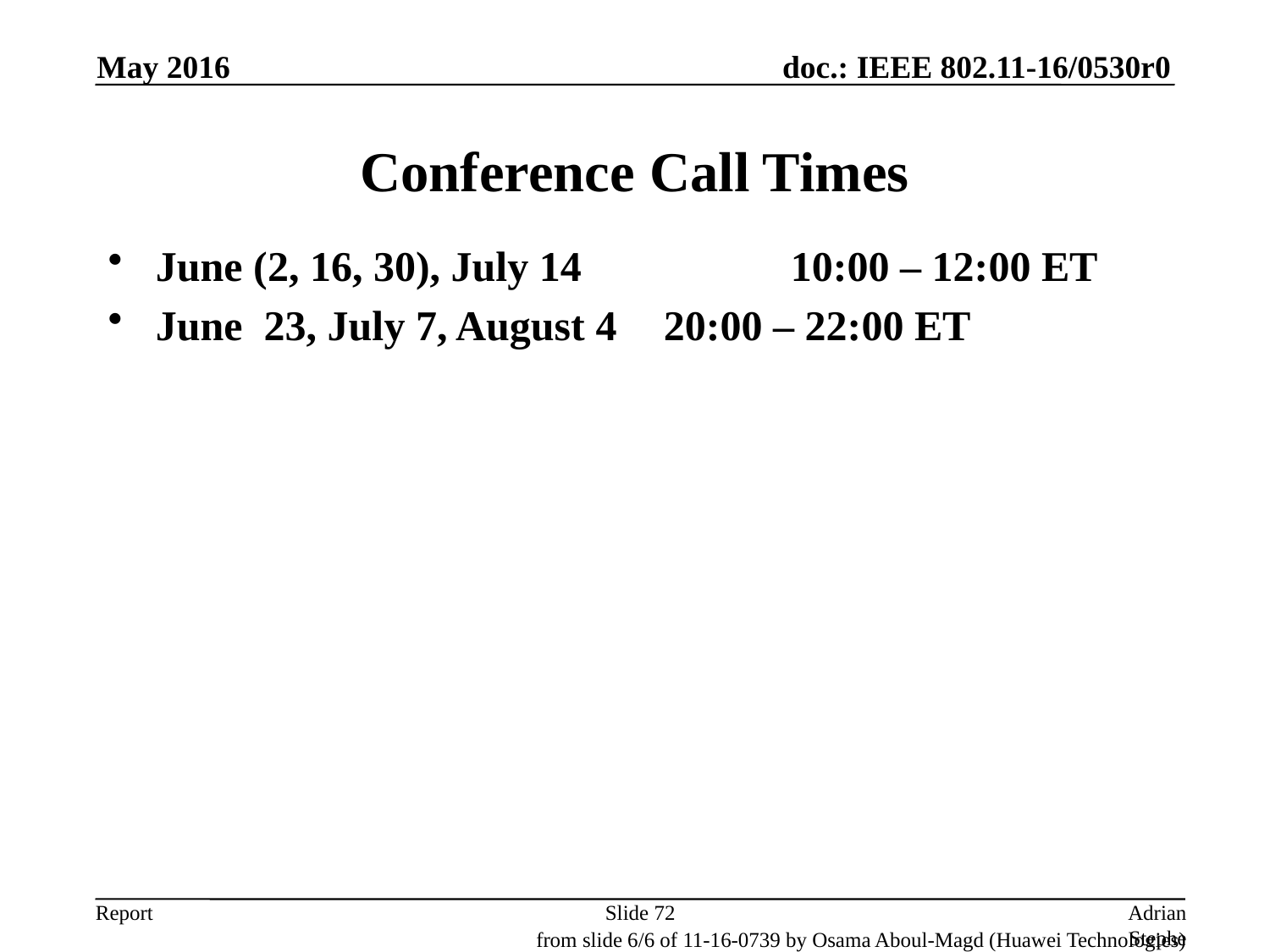

May 2016
# Conference Call Times
June (2, 16, 30), July 14		10:00 – 12:00 ET
June  23, July 7, August 4	20:00 – 22:00 ET

Slide 72
Adrian Stephens, Intel Corporation
from slide 6/6 of 11-16-0739 by Osama Aboul-Magd (Huawei Technologies)